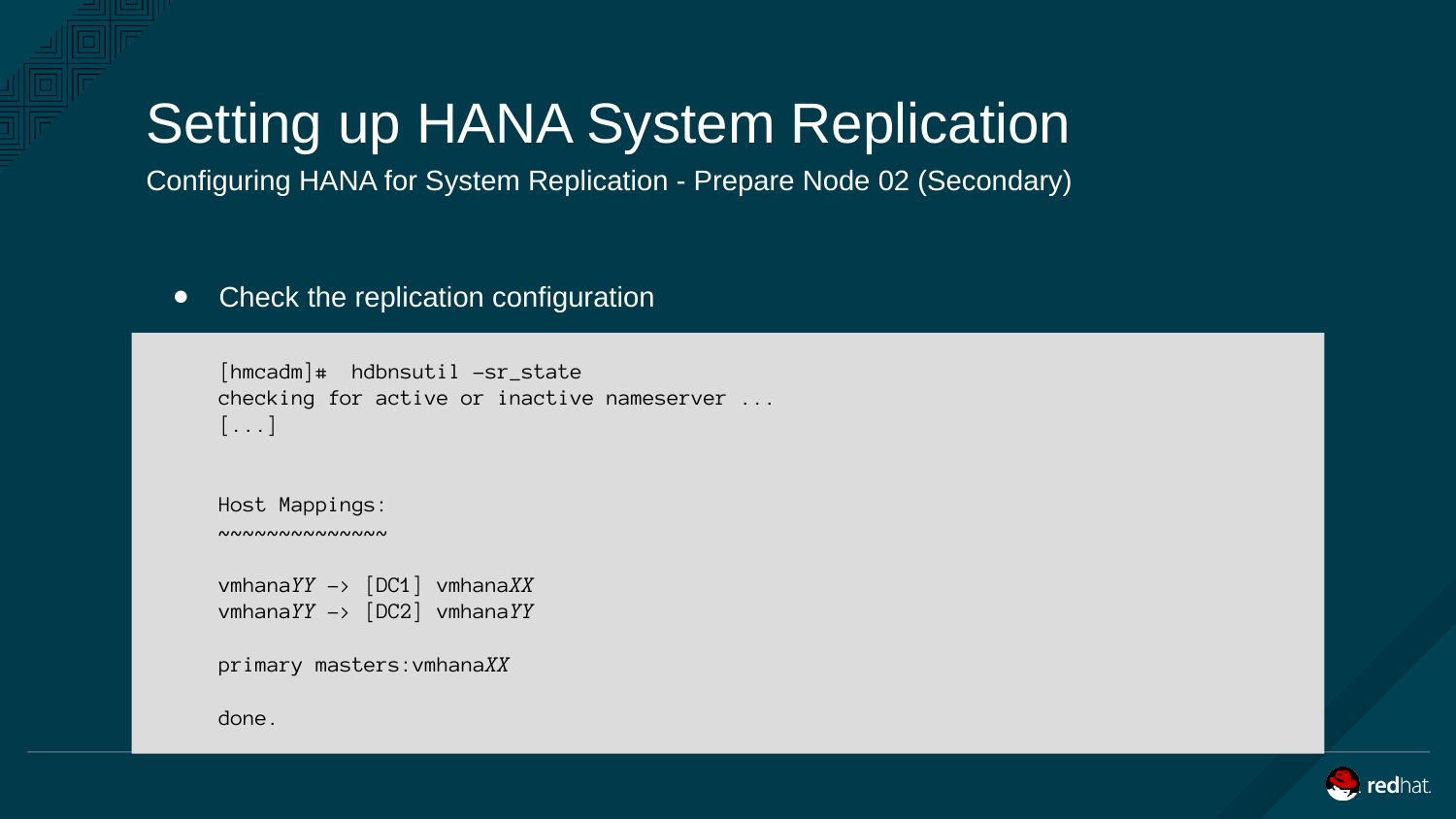

# Setting up HANA System Replication
Configuring HANA for System Replication - Prepare Node 02 (Secondary)
Check the replication configuration
[hmcadm]#  hdbnsutil -sr_state
checking for active or inactive nameserver ...
[...]

Host Mappings:
~~~~~~~~~~~~~~

vmhanaYY -> [DC1] vmhanaXX
vmhanaYY -> [DC2] vmhanaYY

primary masters:vmhanaXX

done.